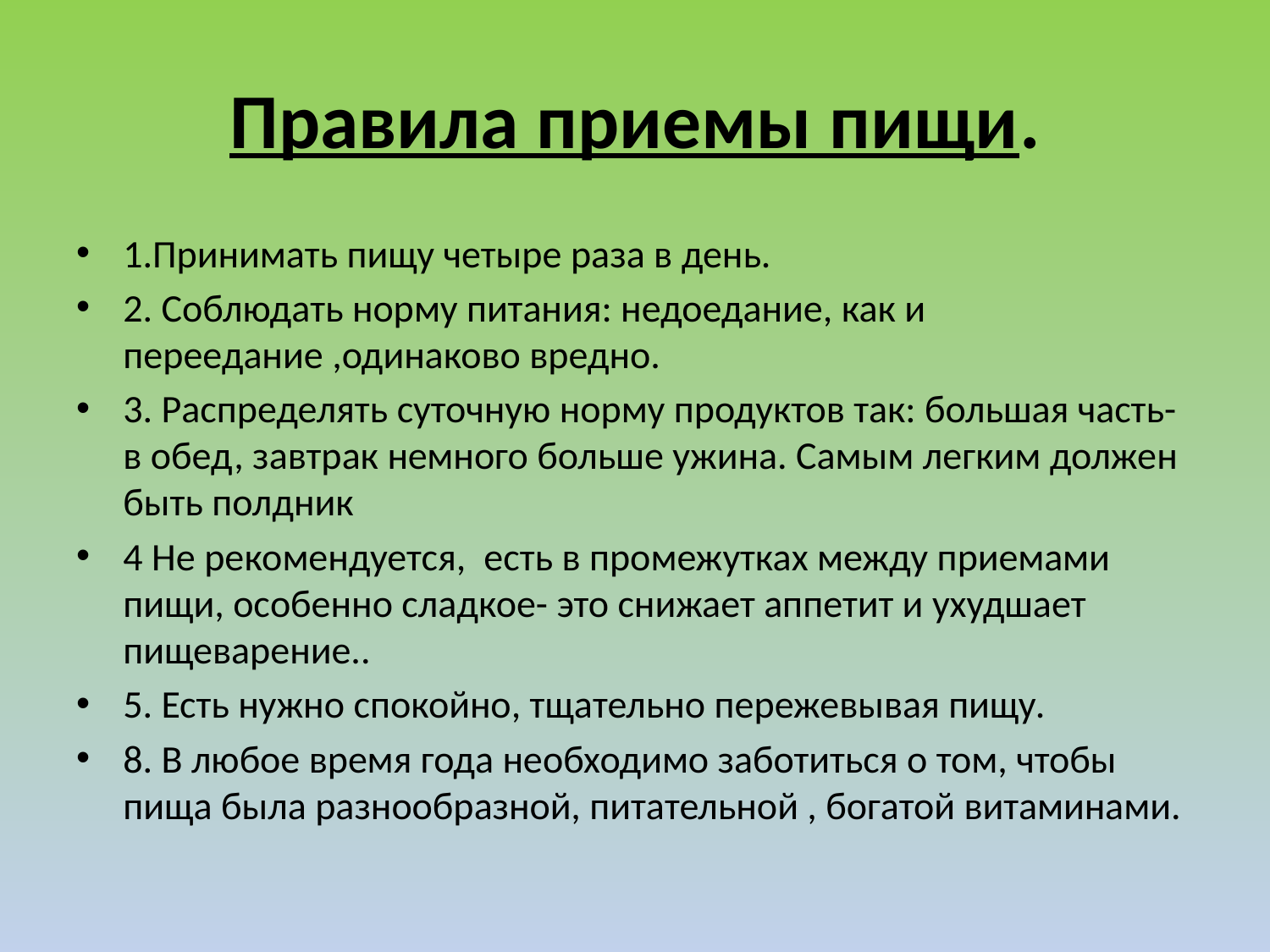

# Правила приемы пищи.
1.Принимать пищу четыре раза в день.
2. Соблюдать норму питания: недоедание, как и переедание ,одинаково вредно.
3. Распределять суточную норму продуктов так: большая часть- в обед, завтрак немного больше ужина. Самым легким должен быть полдник
4 Не рекомендуется,  есть в промежутках между приемами пищи, особенно сладкое- это снижает аппетит и ухудшает пищеварение..
5. Есть нужно спокойно, тщательно пережевывая пищу.
8. В любое время года необходимо заботиться о том, чтобы пища была разнообразной, питательной , богатой витаминами.